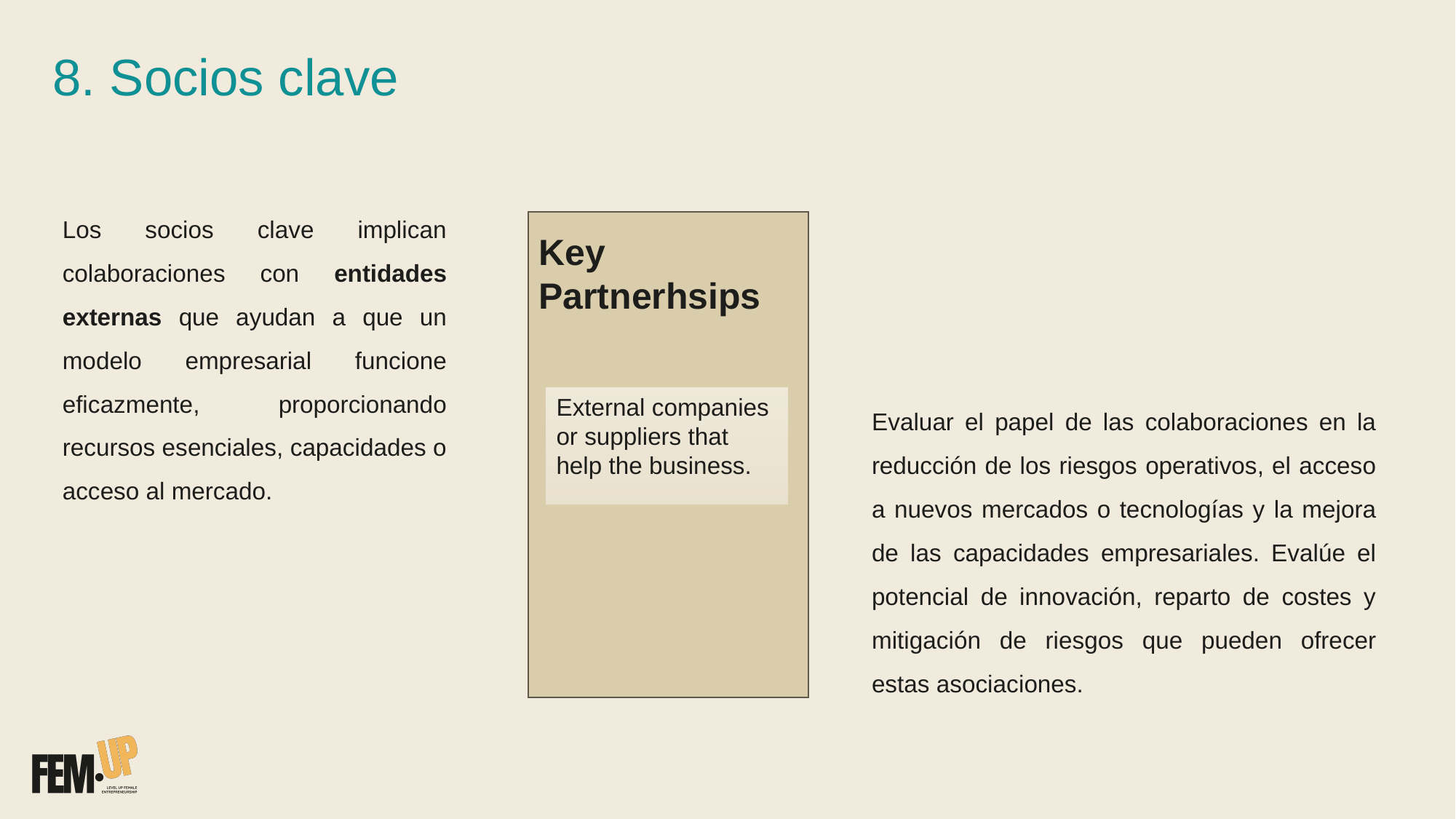

# 8. Socios clave
Los socios clave implican colaboraciones con entidades externas que ayudan a que un modelo empresarial funcione eficazmente, proporcionando recursos esenciales, capacidades o acceso al mercado.

External companies or suppliers that help the business.

Key Partnerhsips
Evaluar el papel de las colaboraciones en la reducción de los riesgos operativos, el acceso a nuevos mercados o tecnologías y la mejora de las capacidades empresariales. Evalúe el potencial de innovación, reparto de costes y mitigación de riesgos que pueden ofrecer estas asociaciones.